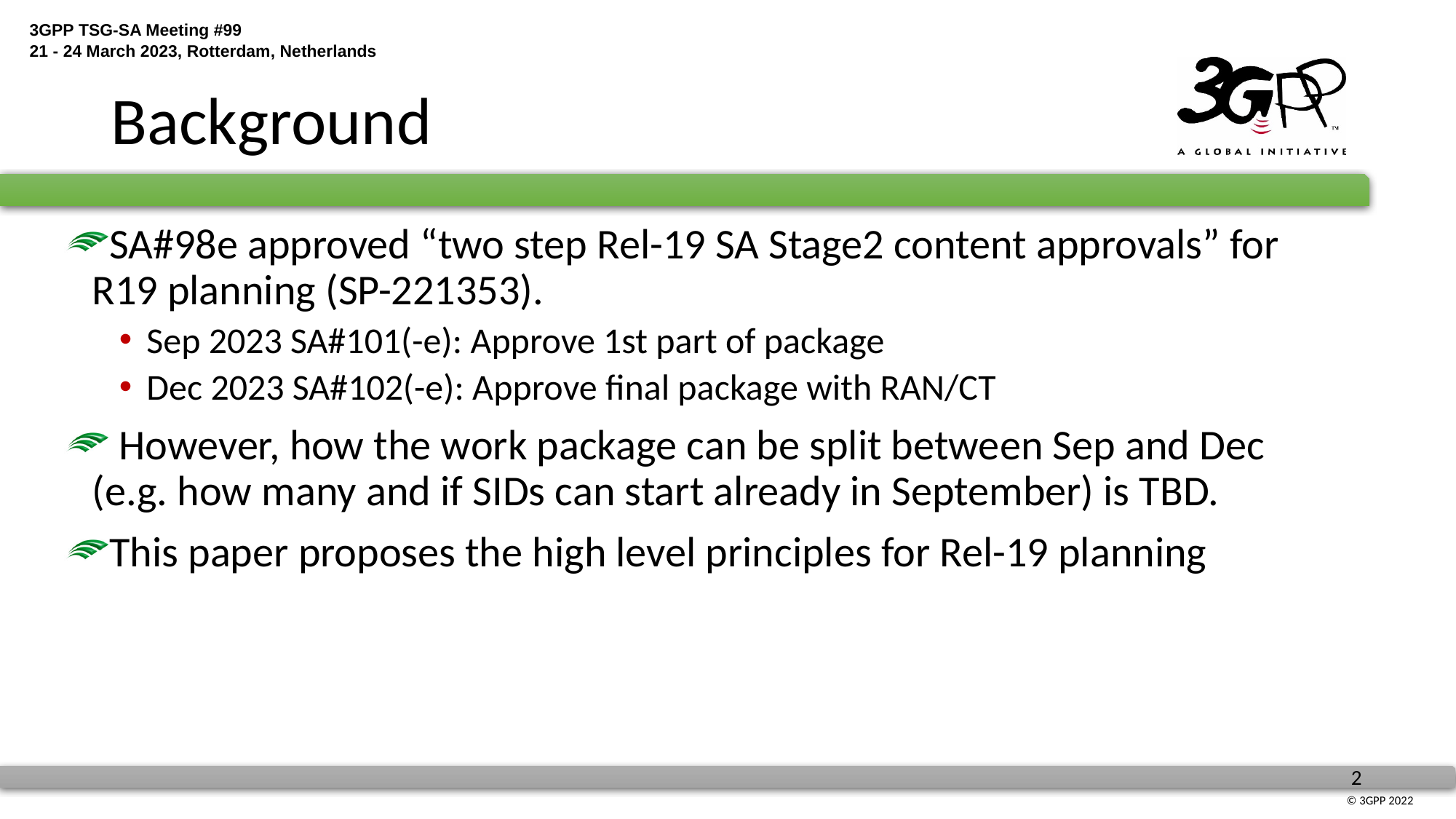

# Background
SA#98e approved “two step Rel-19 SA Stage2 content approvals” for R19 planning (SP-221353).
Sep 2023 SA#101(-e): Approve 1st part of package
Dec 2023 SA#102(-e): Approve final package with RAN/CT
 However, how the work package can be split between Sep and Dec (e.g. how many and if SIDs can start already in September) is TBD.
This paper proposes the high level principles for Rel-19 planning